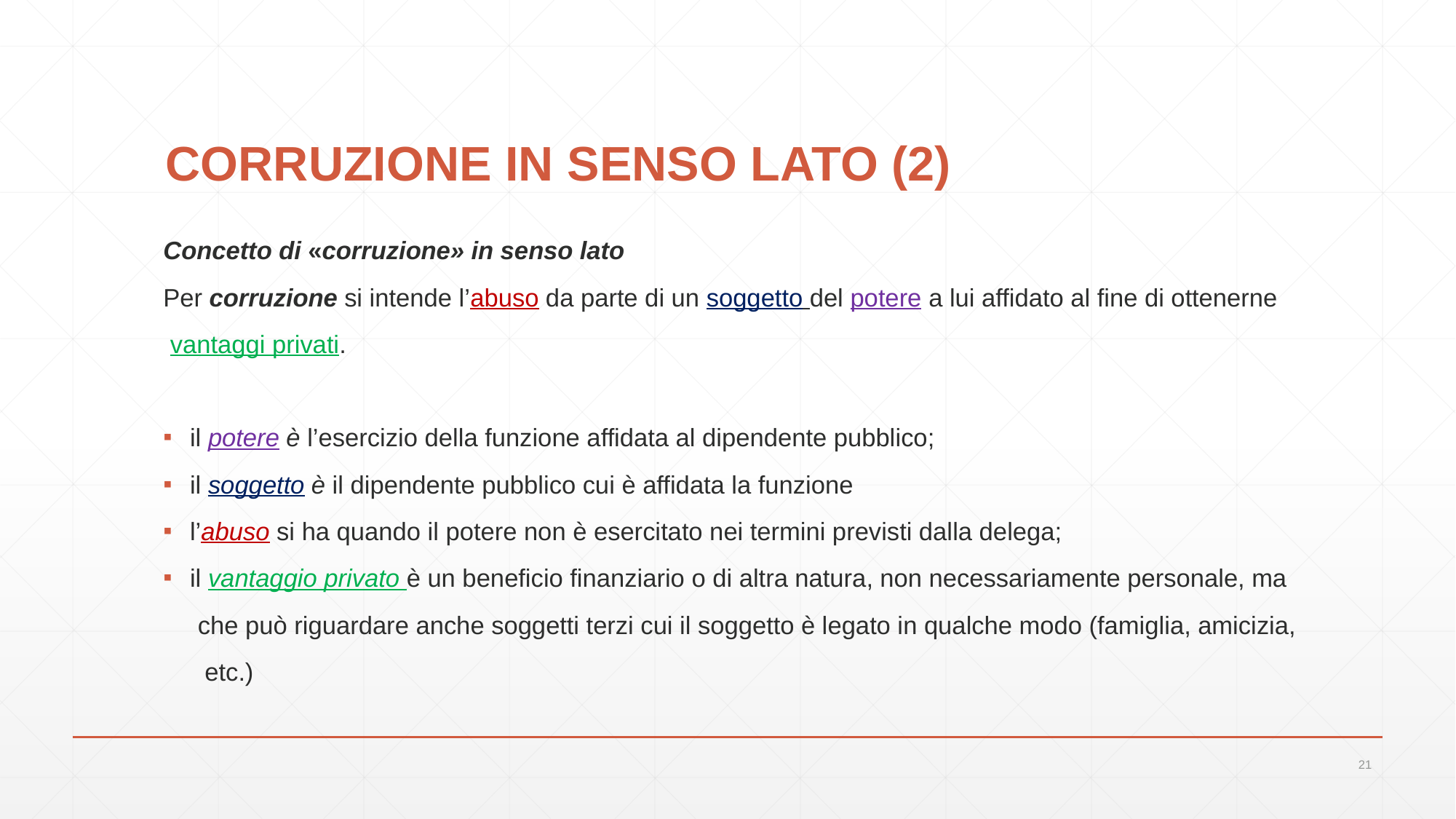

# CORRUZIONE IN SENSO LATO (2)
Concetto di «corruzione» in senso lato
Per corruzione si intende l’abuso da parte di un soggetto del potere a lui affidato al fine di ottenerne
 vantaggi privati.

il potere è l’esercizio della funzione affidata al dipendente pubblico;
il soggetto è il dipendente pubblico cui è affidata la funzione
l’abuso si ha quando il potere non è esercitato nei termini previsti dalla delega;
il vantaggio privato è un beneficio finanziario o di altra natura, non necessariamente personale, ma
     che può riguardare anche soggetti terzi cui il soggetto è legato in qualche modo (famiglia, amicizia,
      etc.)

21